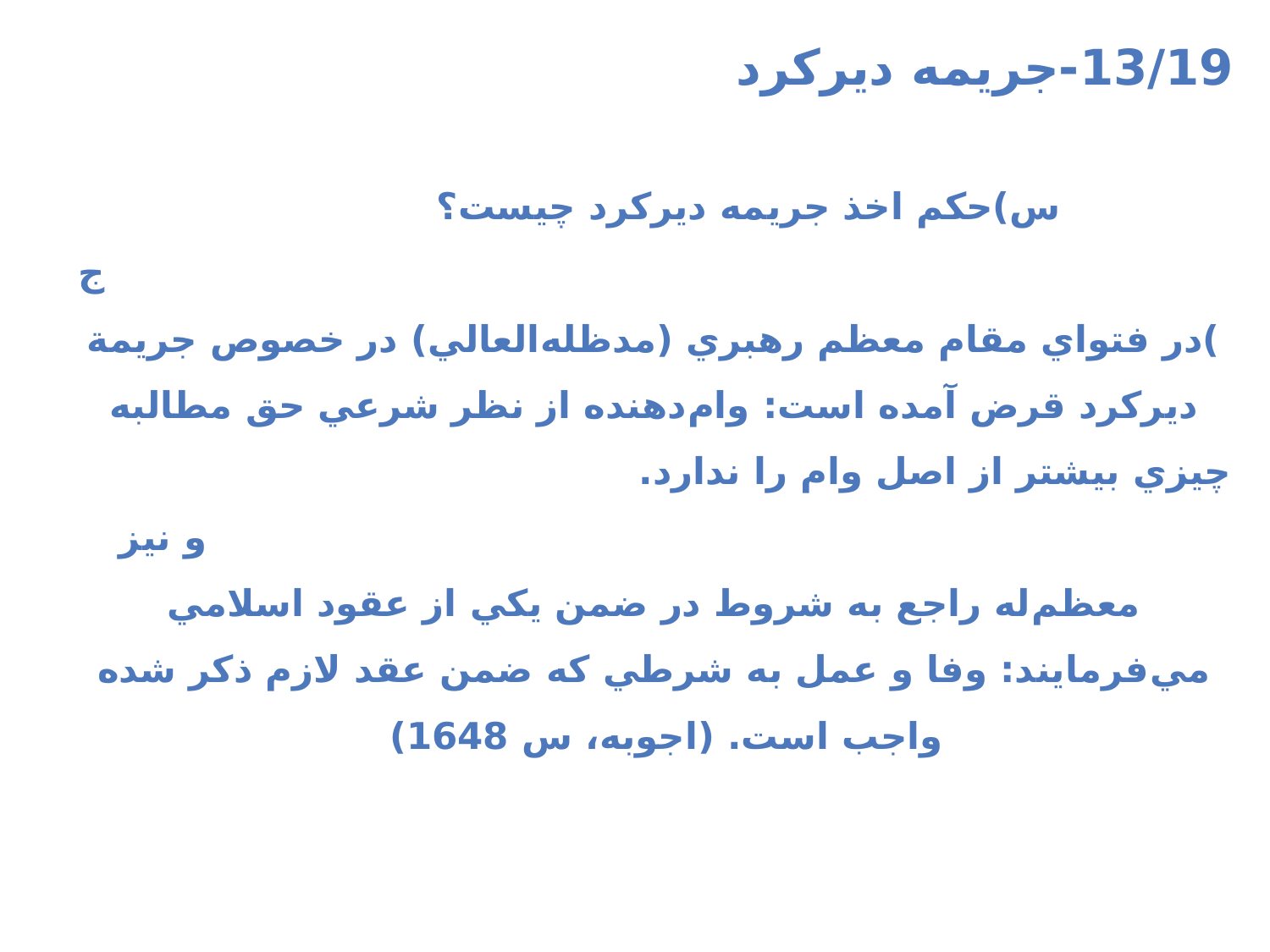

13/19-جریمه دیرکرد                                                                                                                                                            س)حکم اخذ جريمه ديركرد چیست؟                                                                                                                    ج )در فتواي مقام معظم رهبري (مدظله‌العالي) در خصوص جريمة ديركرد قرض آمده است: وام‌دهنده از نظر شرعي حق مطالبه چيزي بيشتر از اصل وام را ندارد.                                                                                                                         و نيز معظم‌له راجع به شروط در ضمن يكي از عقود اسلامي مي‌فرمايند: وفا و عمل به شرطي كه ضمن عقد لازم ذكر شده واجب است. (اجوبه، س 1648)